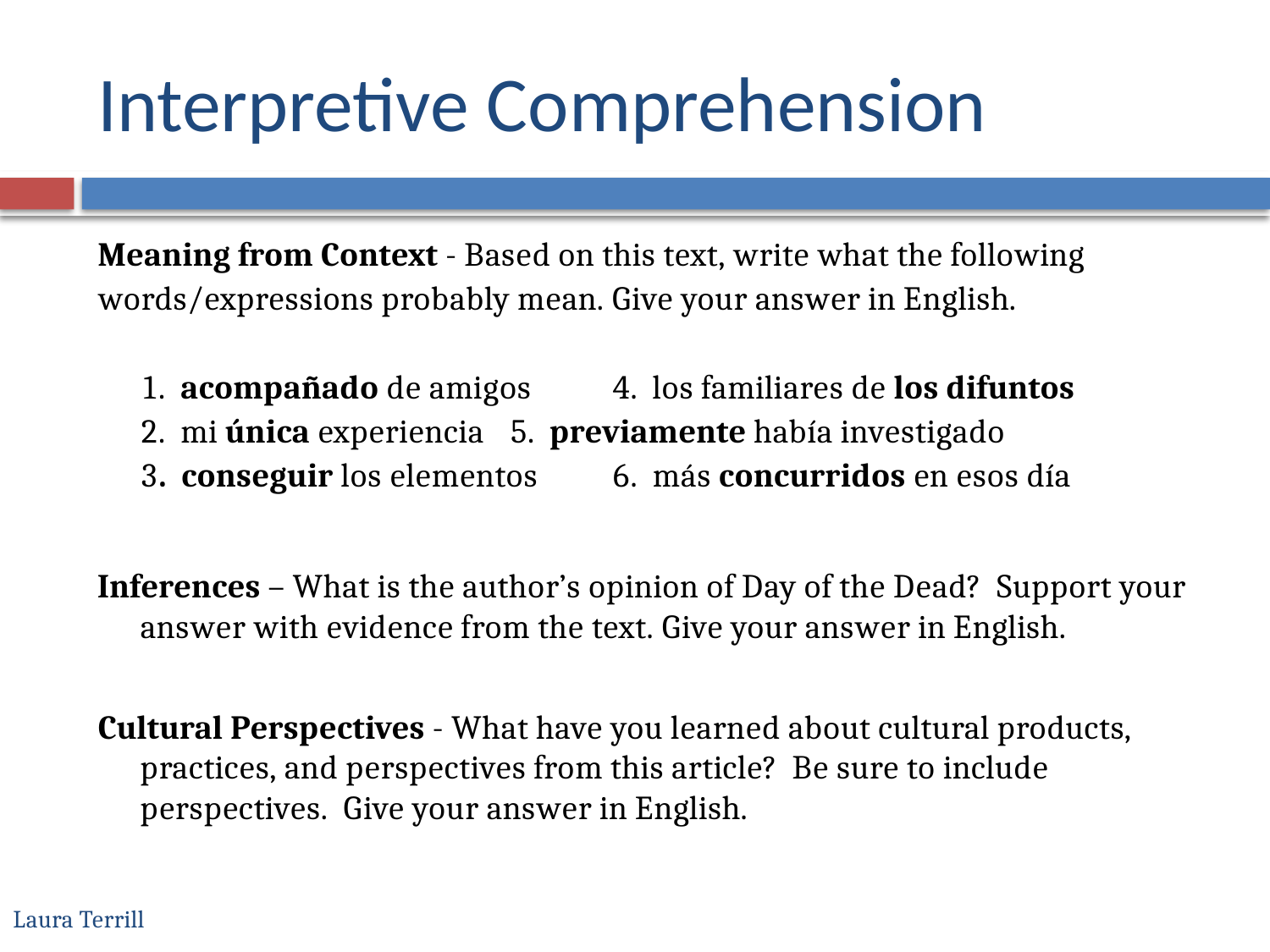

# Interpretive Comprehension
Meaning from Context - Based on this text, write what the following words/expressions probably mean. Give your answer in English.

1.  acompañado de amigos 	4.  los familiares de los difuntos
2.  mi única experiencia 	5.  previamente había investigado
3.  conseguir los elementos 	6.  más concurridos en esos día

Inferences – What is the author’s opinion of Day of the Dead?  Support your answer with evidence from the text. Give your answer in English.

Cultural Perspectives - What have you learned about cultural products, practices, and perspectives from this article?  Be sure to include perspectives.  Give your answer in English.

Laura Terrill